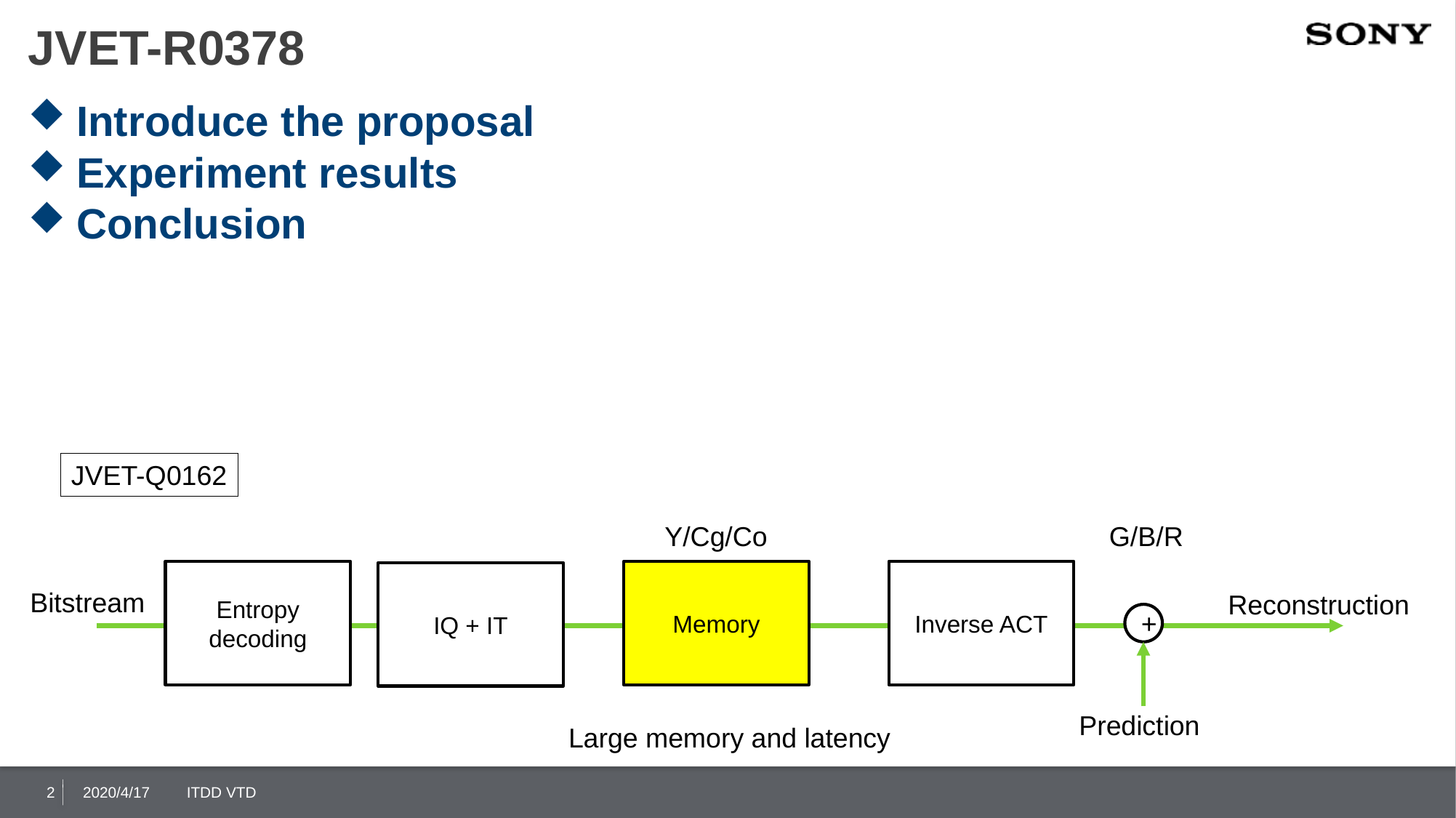

# JVET-R0378
Introduce the proposal
Experiment results
Conclusion

JVET-Q0162
Y/Cg/Co
G/B/R
Entropy decoding
Memory
Inverse ACT
IQ + IT
Bitstream
Reconstruction
+
Prediction
Large memory and latency
2
2020/4/17
ITDD VTD